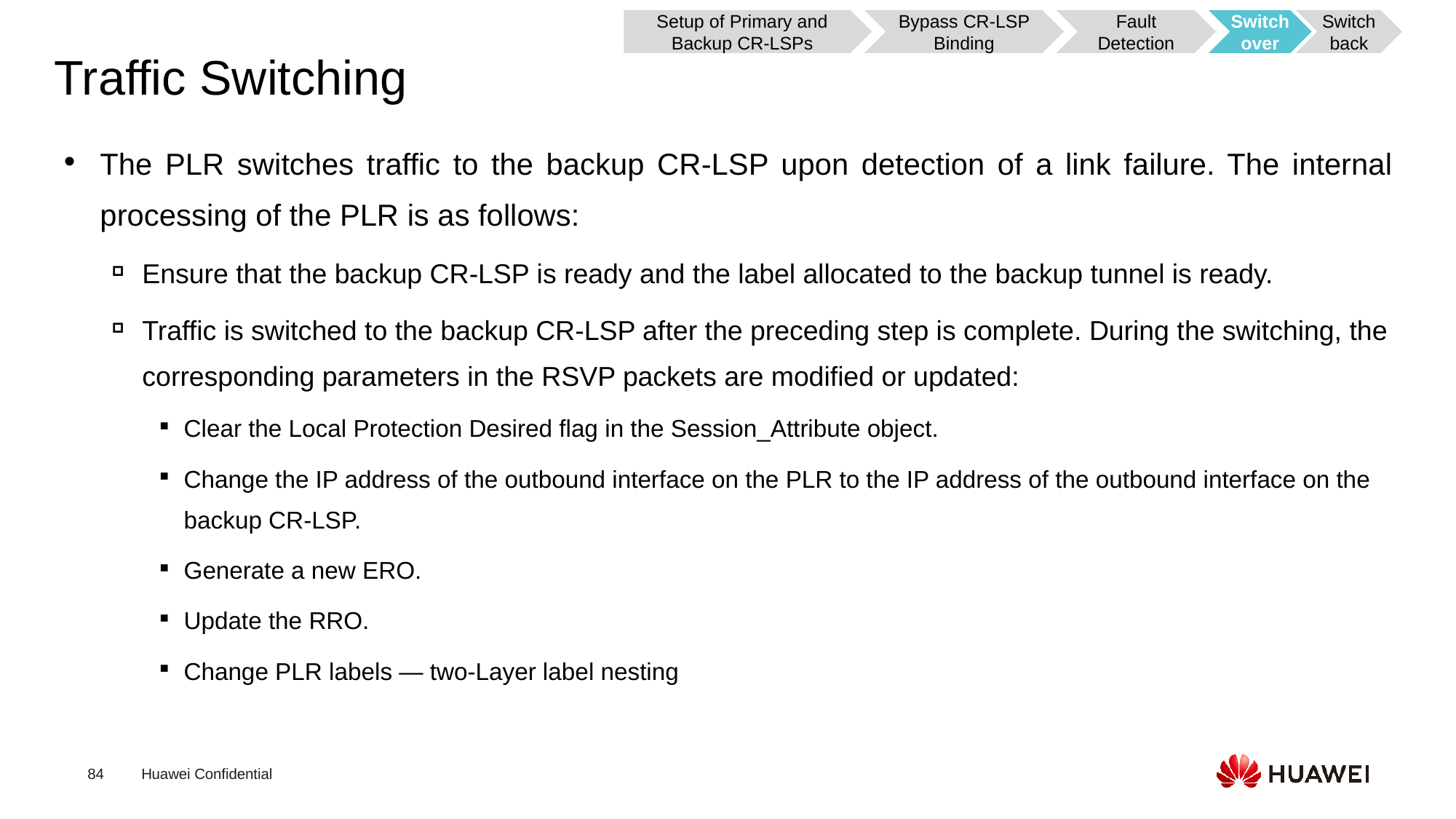

Setup of Primary and Backup CR-LSPs
Bypass CR-LSP Binding
Fault Detection
Switchover
Switchback
# Traffic Switching
The PLR switches traffic to the backup CR-LSP upon detection of a link failure. The internal processing of the PLR is as follows:
Ensure that the backup CR-LSP is ready and the label allocated to the backup tunnel is ready.
Traffic is switched to the backup CR-LSP after the preceding step is complete. During the switching, the corresponding parameters in the RSVP packets are modified or updated:
Clear the Local Protection Desired flag in the Session_Attribute object.
Change the IP address of the outbound interface on the PLR to the IP address of the outbound interface on the backup CR-LSP.
Generate a new ERO.
Update the RRO.
Change PLR labels — two-Layer label nesting